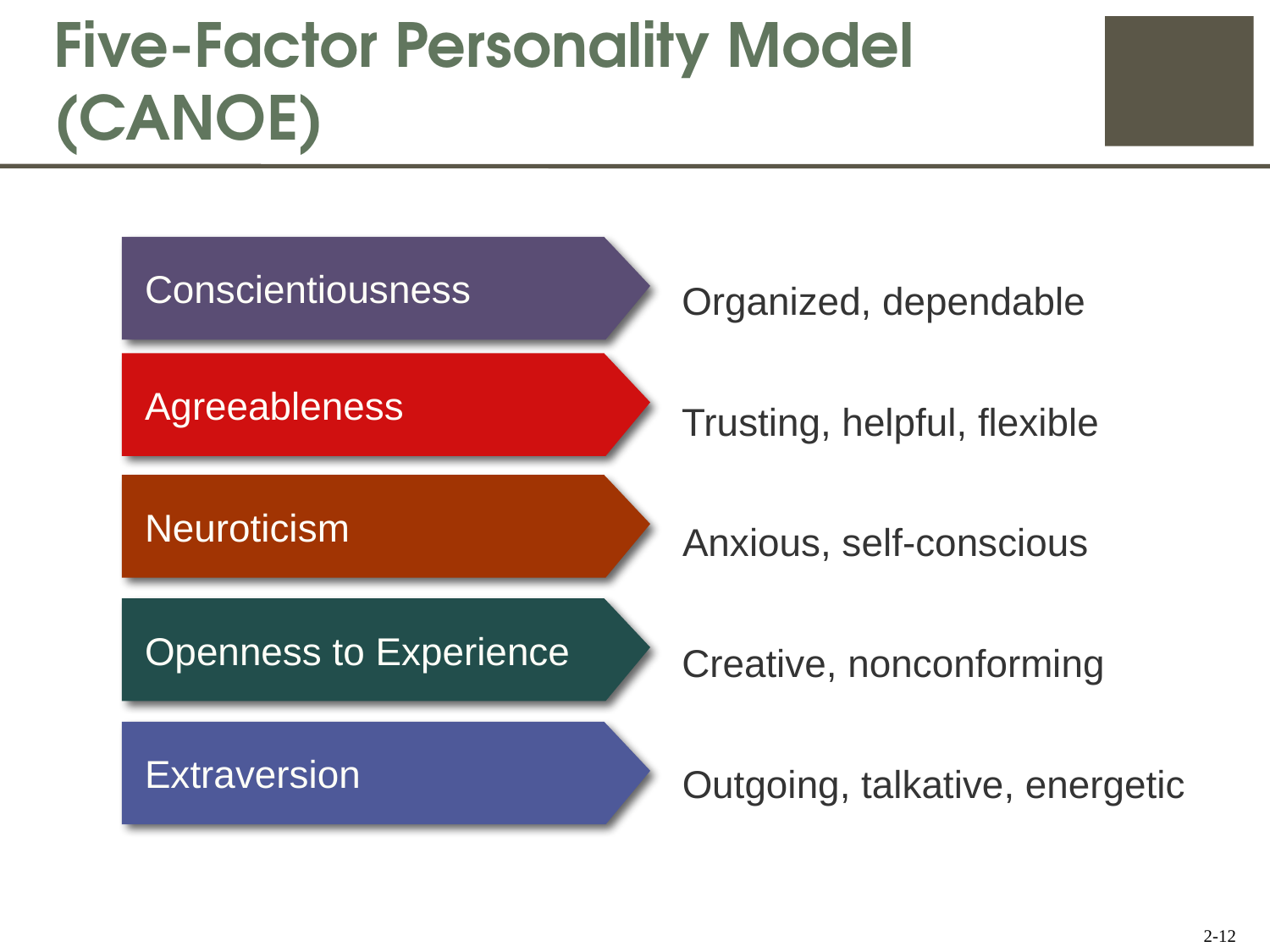

# Five-Factor Personality Model (CANOE)
Conscientiousness
Organized, dependable
Agreeableness
Trusting, helpful, flexible
Neuroticism
Anxious, self-conscious
Openness to Experience
Creative, nonconforming
Extraversion
Outgoing, talkative, energetic